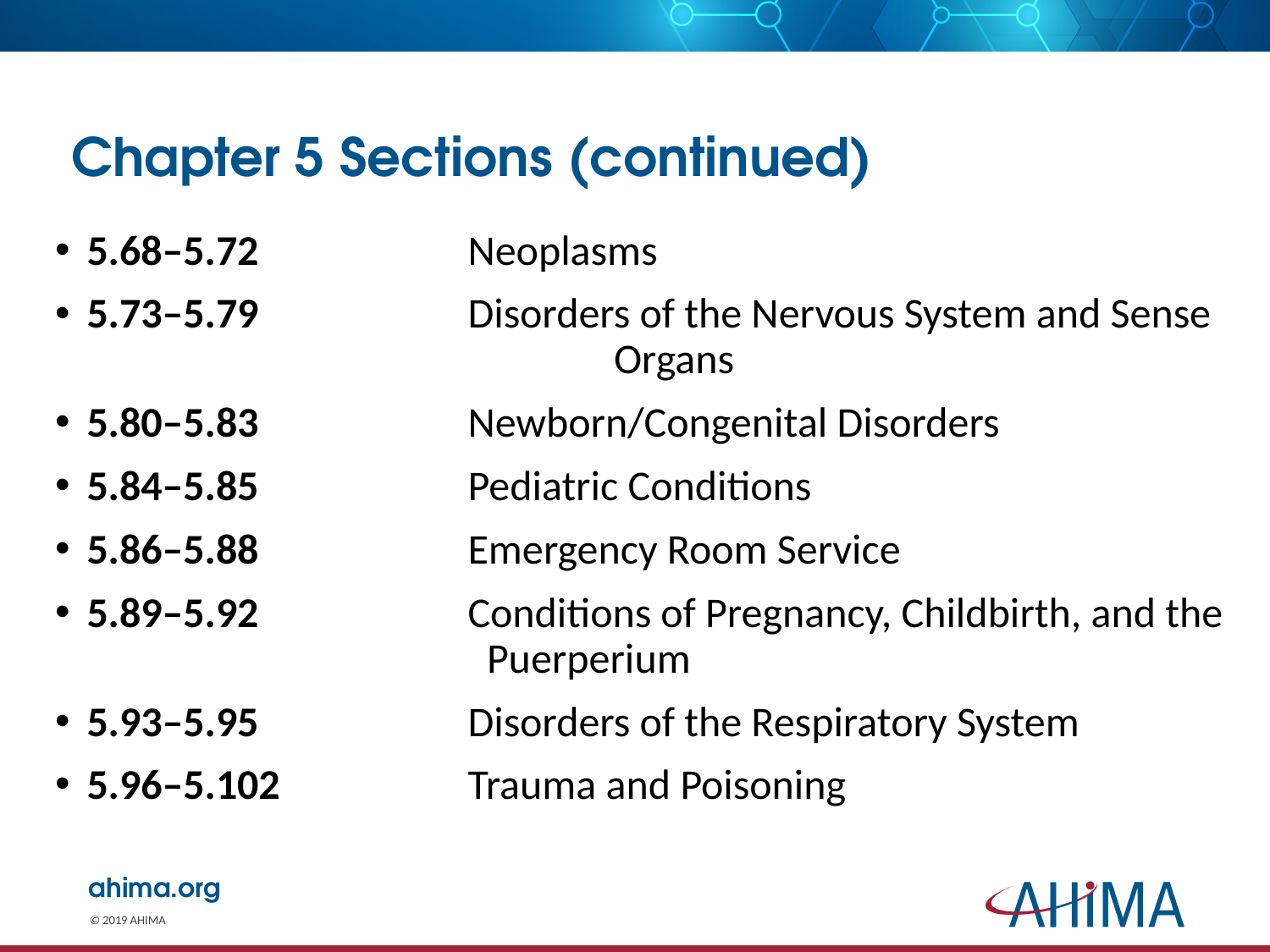

# Chapter 5 Sections (continued)
5.68–5.72		Neoplasms
5.73–5.79		Disorders of the Nervous System and Sense 				  Organs
5.80–5.83		Newborn/Congenital Disorders
5.84–5.85		Pediatric Conditions
5.86–5.88		Emergency Room Service
5.89–5.92		Conditions of Pregnancy, Childbirth, and the 			  Puerperium
5.93–5.95		Disorders of the Respiratory System
5.96–5.102		Trauma and Poisoning